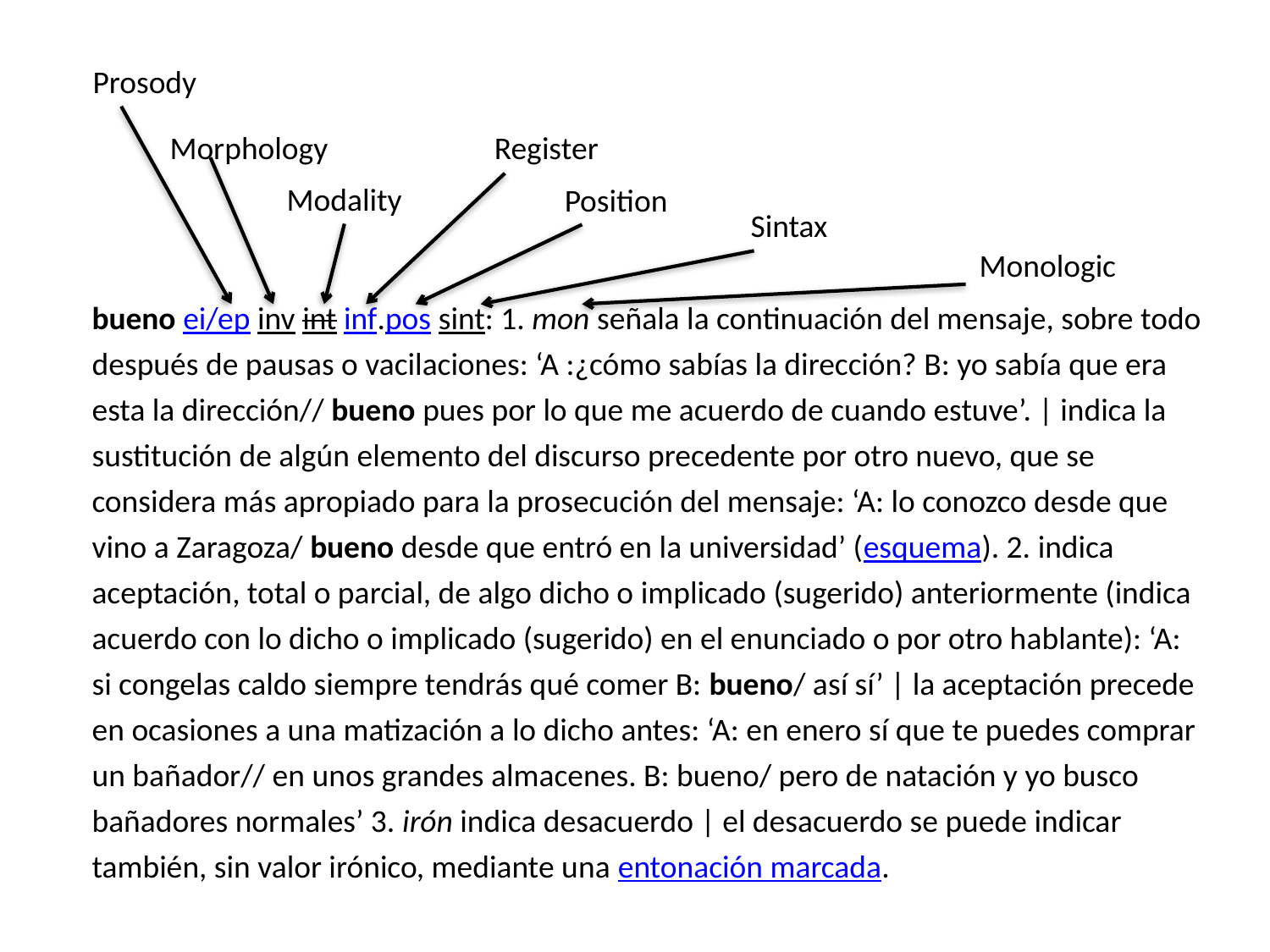

Prosody
Morphology
Register
Modality
Position
Sintax
Monologic
bueno ei/ep inv int inf.pos sint: 1. mon señala la continuación del mensaje, sobre todo después de pausas o vacilaciones: ‘A :¿cómo sabías la dirección? B: yo sabía que era esta la dirección// bueno pues por lo que me acuerdo de cuando estuve’. | indica la sustitución de algún elemento del discurso precedente por otro nuevo, que se considera más apropiado para la prosecución del mensaje: ‘A: lo conozco desde que vino a Zaragoza/ bueno desde que entró en la universidad’ (esquema). 2. indica aceptación, total o parcial, de algo dicho o implicado (sugerido) anteriormente (indica acuerdo con lo dicho o implicado (sugerido) en el enunciado o por otro hablante): ‘A: si congelas caldo siempre tendrás qué comer B: bueno/ así sí’ | la aceptación precede en ocasiones a una matización a lo dicho antes: ‘A: en enero sí que te puedes comprar un bañador// en unos grandes almacenes. B: bueno/ pero de natación y yo busco bañadores normales’ 3. irón indica desacuerdo | el desacuerdo se puede indicar también, sin valor irónico, mediante una entonación marcada.